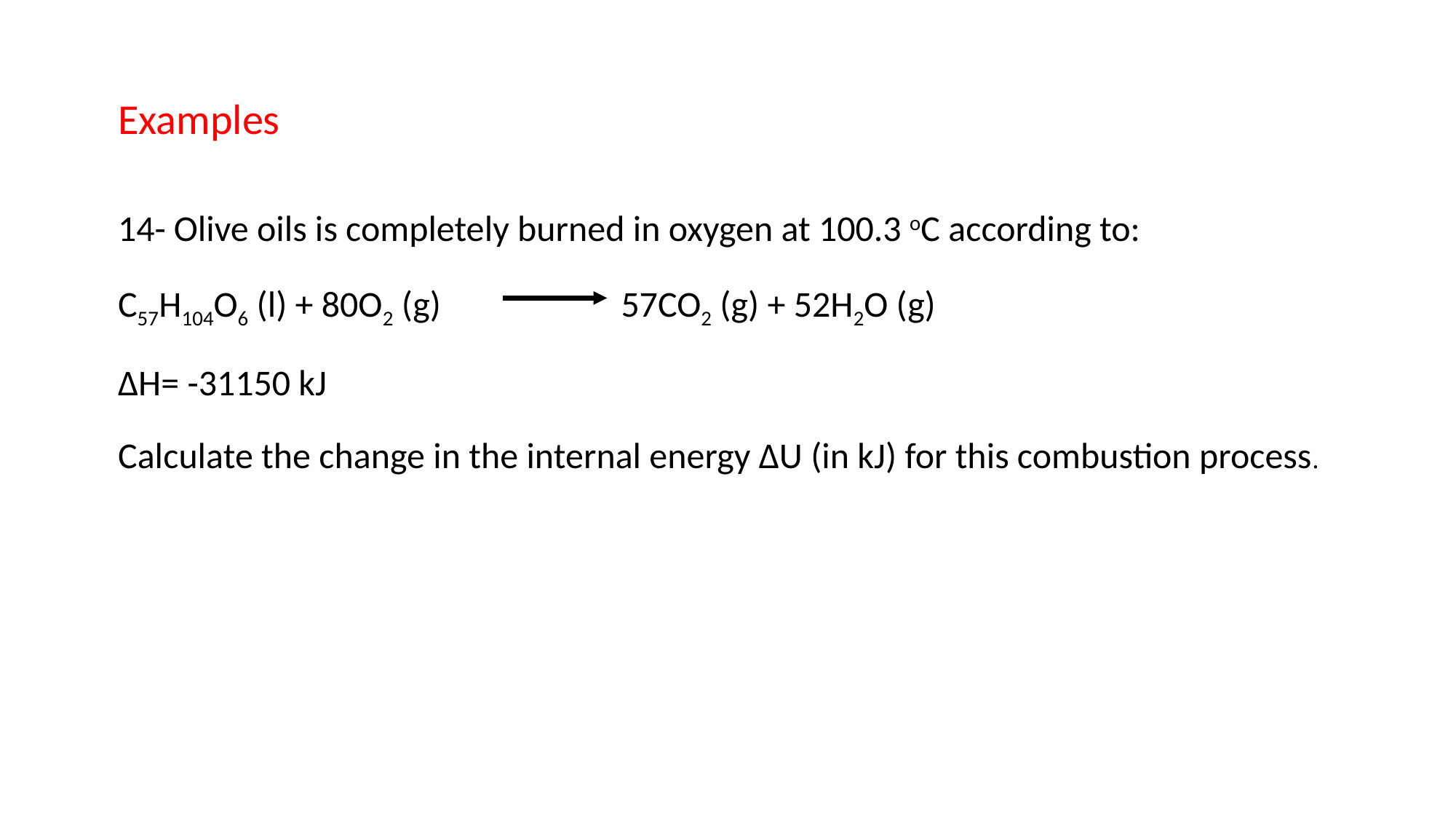

Examples

14- Olive oils is completely burned in oxygen at 100.3 oC according to:
C57H104O6 (l) + 80O2 (g)                      57CO2 (g) + 52H2O (g)
∆H= -31150 kJ
Calculate the change in the internal energy ∆U (in kJ) for this combustion process.